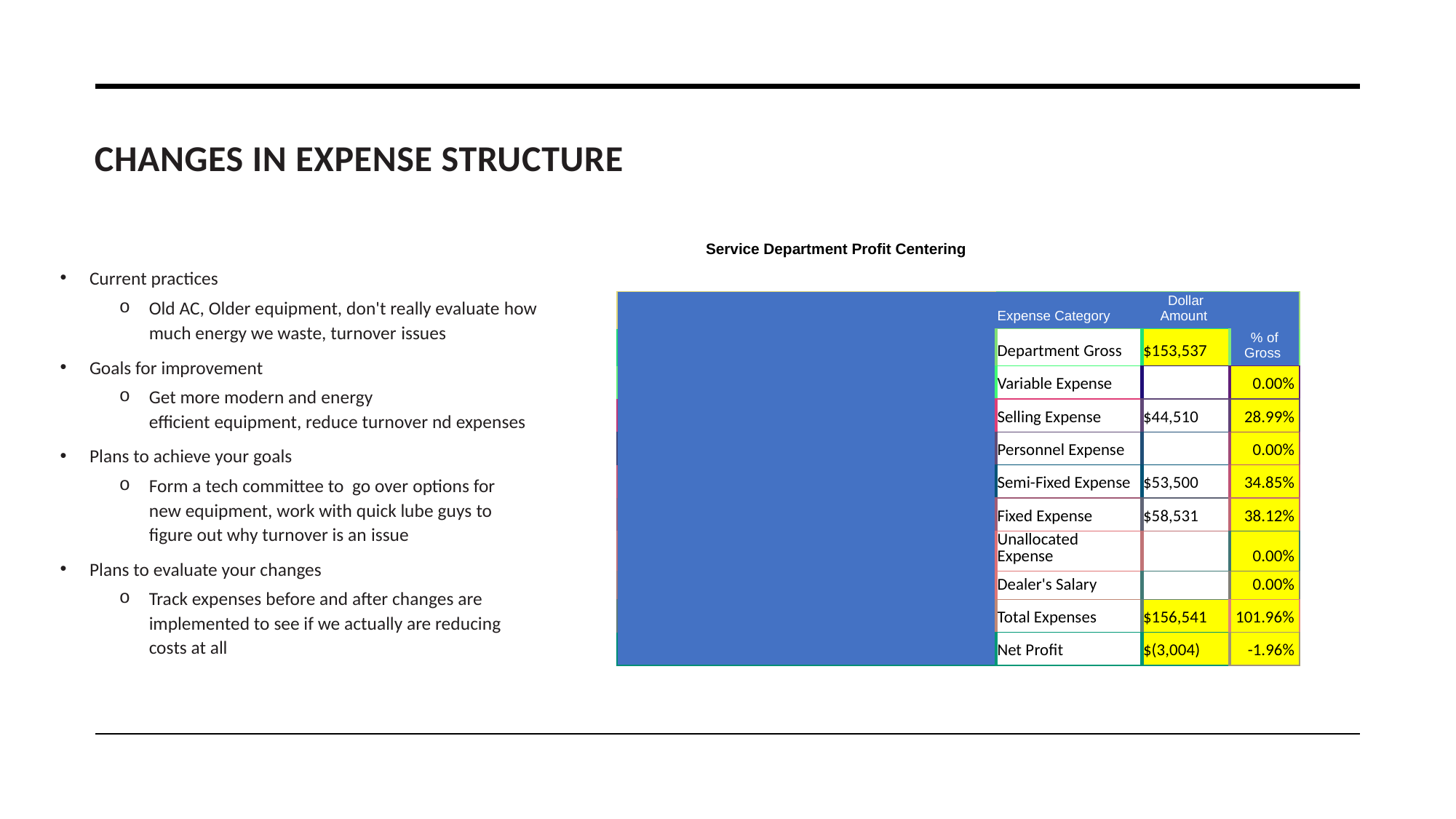

# Changes in Expense Structure

Current practices
Old AC, Older equipment, don't really evaluate how much energy we waste, turnover issues
Goals for improvement
Get more modern and energy efficient equipment, reduce turnover nd expenses
Plans to achieve your goals
Form a tech committee to  go over options for new equipment, work with quick lube guys to figure out why turnover is an issue
Plans to evaluate your changes
Track expenses before and after changes are implemented to see if we actually are reducing costs at all

| Service Department Profit Centering |  |  |  |
| --- | --- | --- | --- |
|  |  |  |  |
|  | Expense Category | Dollar Amount |  |
|  | Department Gross | $153,537 | % of Gross |
|  | Variable Expense |  | 0.00% |
|  | Selling Expense | $44,510 | 28.99% |
|  | Personnel Expense |  | 0.00% |
|  | Semi-Fixed Expense | $53,500 | 34.85% |
|  | Fixed Expense | $58,531 | 38.12% |
|  | Unallocated Expense |  | 0.00% |
|  | Dealer's Salary |  | 0.00% |
|  | Total Expenses | $156,541 | 101.96% |
|  | Net Profit | $(3,004) | -1.96% |